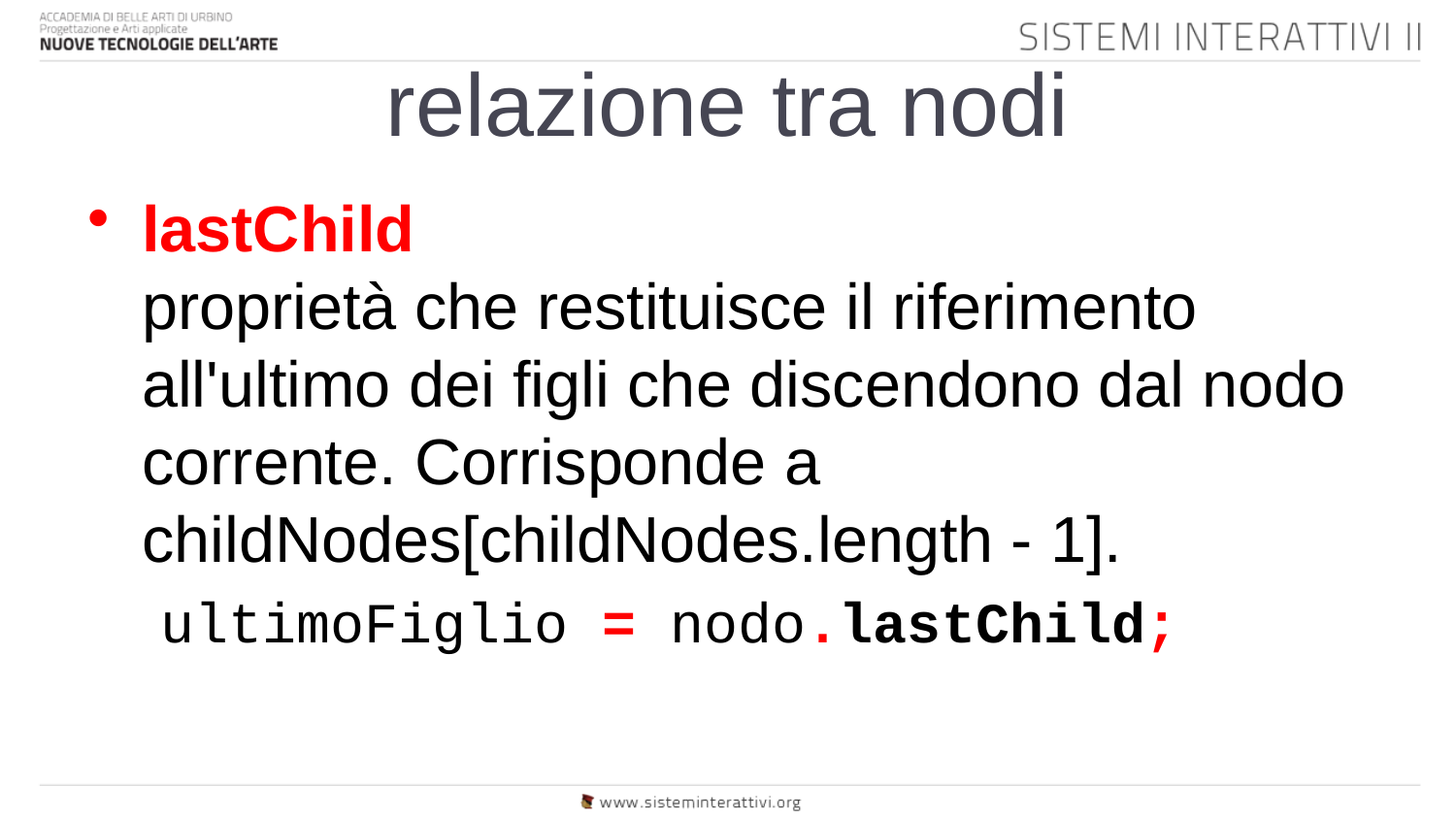

# relazione tra nodi
lastChild
proprietà che restituisce il riferimento all'ultimo dei figli che discendono dal nodo corrente. Corrisponde a childNodes[childNodes.length - 1].
ultimoFiglio = nodo.lastChild;